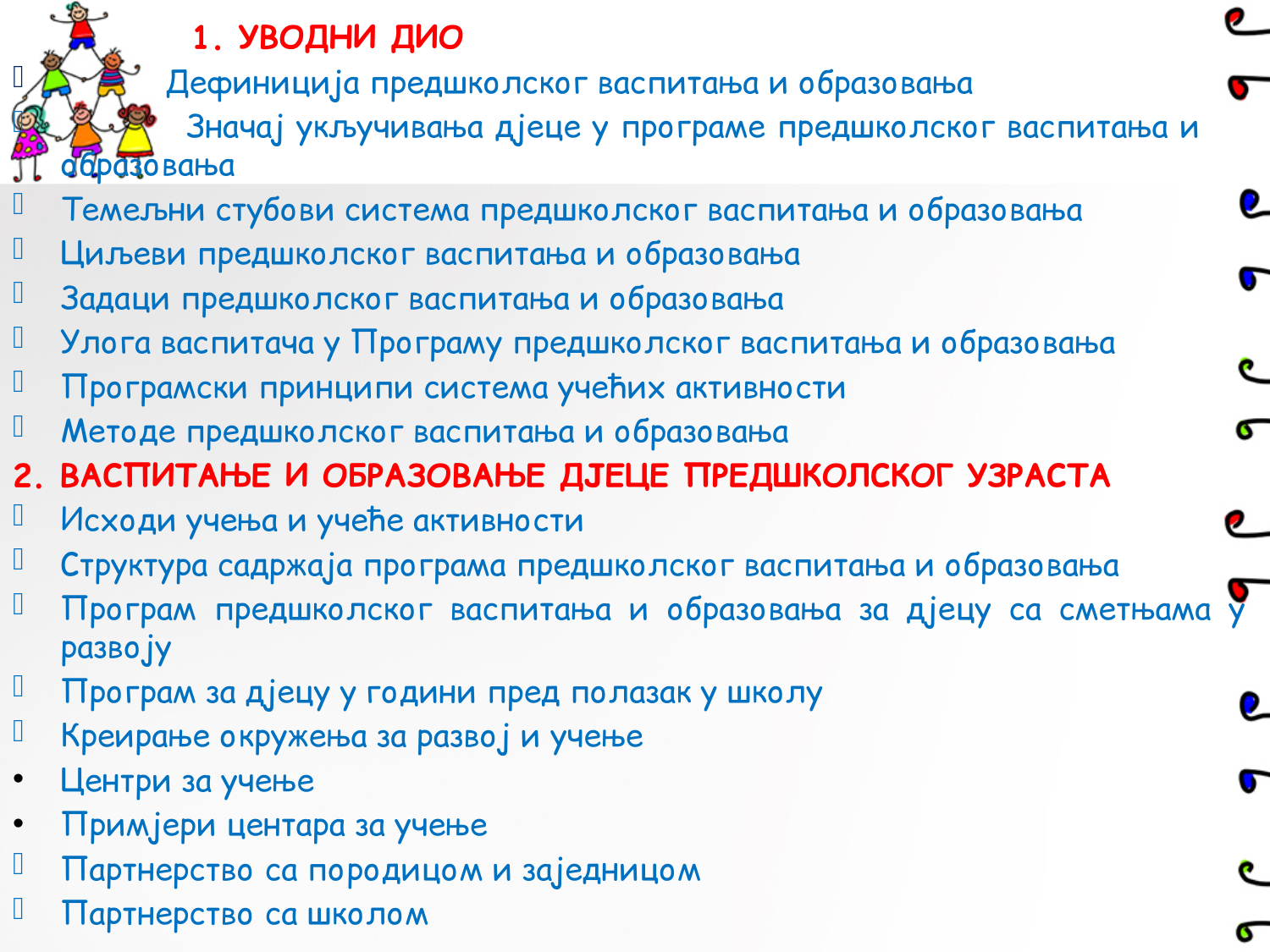

1. УВОДНИ ДИО
           Дефиниција предшколског васпитања и образовања
           Значај укључивања дјеце у програме предшколског васпитања и     образовања
Темељни стубови система предшколског васпитања и образовања
Циљеви предшколског васпитања и образовања
Задаци предшколског васпитања и образовања
Улога васпитача у Програму предшколског васпитања и образовања
Програмски принципи система учећих активности
Методе предшколског васпитања и образовања
2. ВАСПИТАЊЕ И ОБРАЗОВАЊЕ ДЈЕЦЕ ПРЕДШКОЛСКОГ УЗРАСТА
Исходи учења и учеће активности
Структура садржаја програма предшколског васпитања и образовања
Програм предшколског васпитања и образовања за дјецу са сметњама у развоју
Програм за дјецу у години пред полазак у школу
Креирање окружења за развој и учење
Центри за учење
Примјери центара за учење
Партнерство са породицом и заједницом
Партнерство са школом